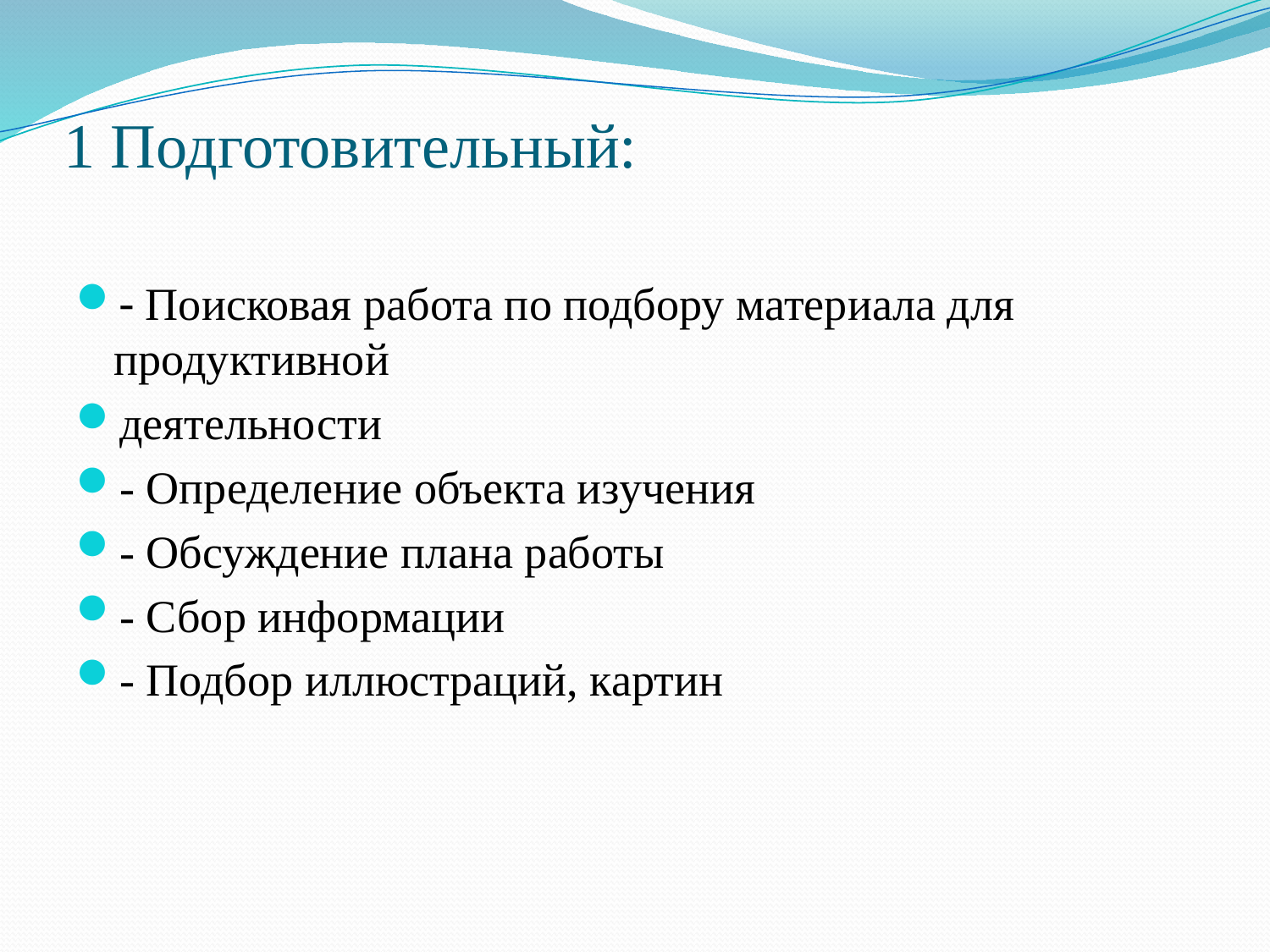

# 1 Подготовительный:
- Поисковая работа по подбору материала для продуктивной
деятельности
- Определение объекта изучения
- Обсуждение плана работы
- Сбор информации
- Подбор иллюстраций, картин